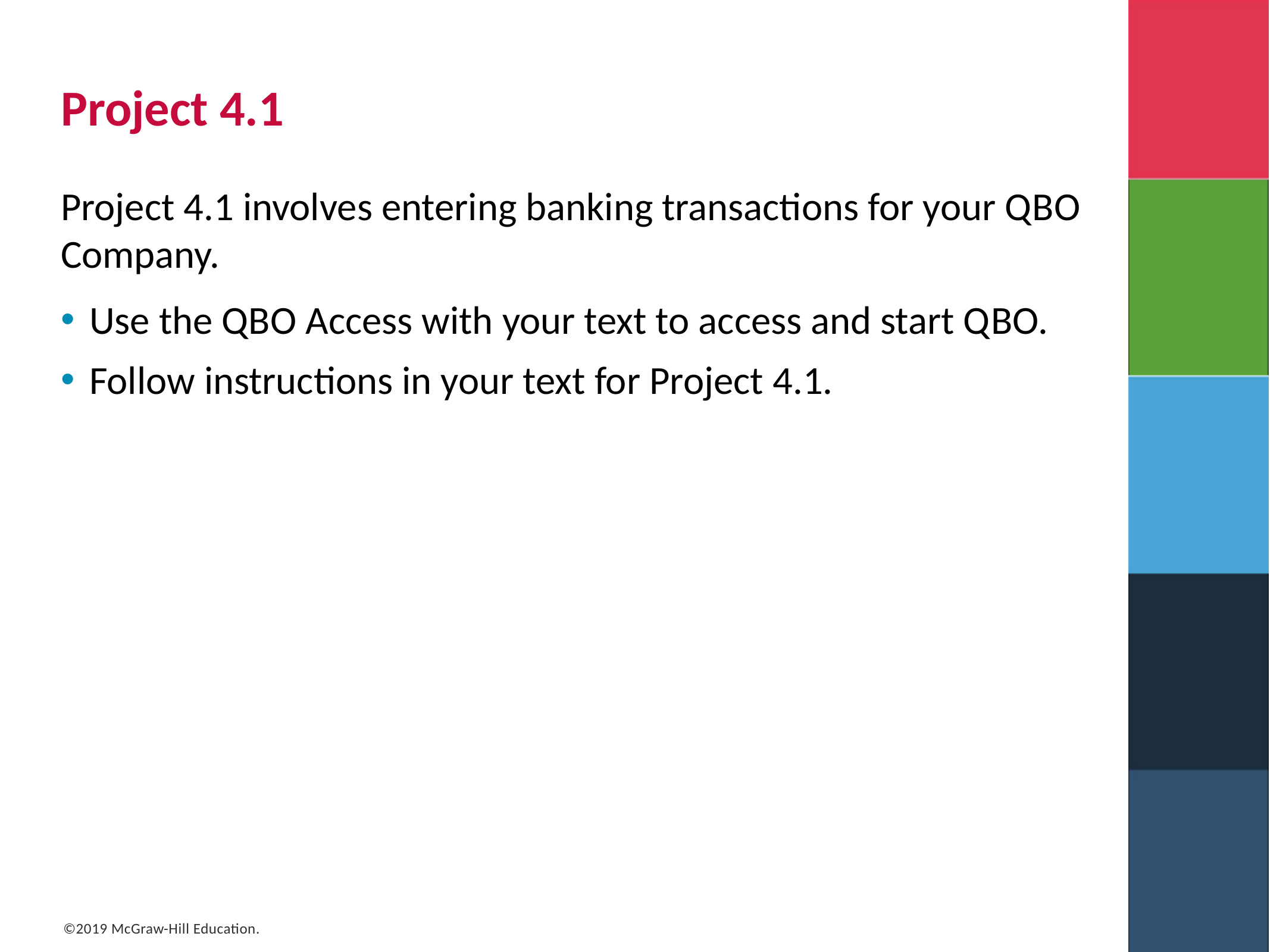

# Project 4.1
Project 4.1 involves entering banking transactions for your Q B O Company.
Use the Q B O Access with your text to access and start Q B O.
Follow instructions in your text for Project 4.1.